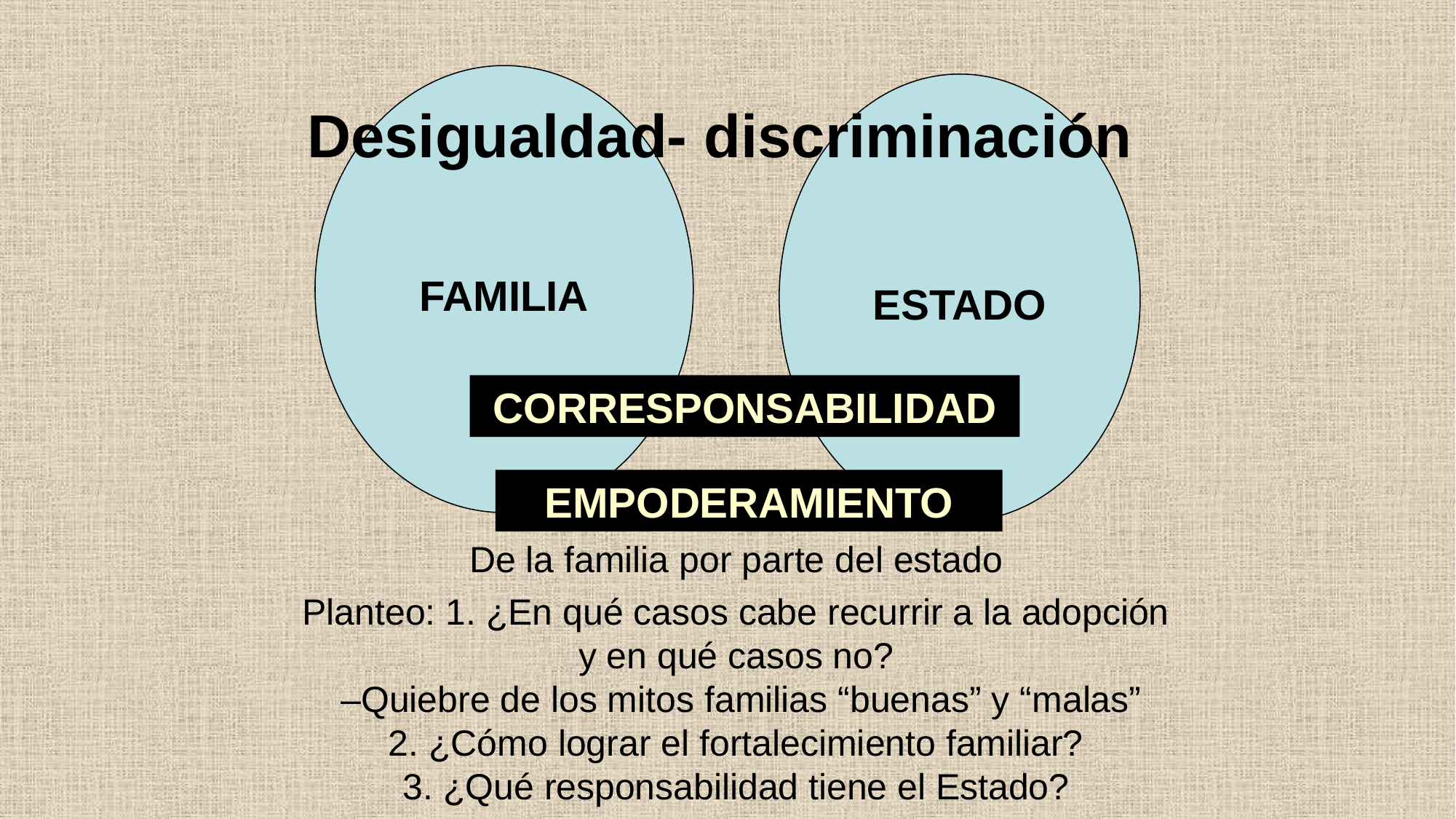

# Desigualdad- discriminación

FAMILIA
ESTADO
CORRESPONSABILIDAD
EMPODERAMIENTO
De la familia por parte del estado

Planteo: 1. ¿En qué casos cabe recurrir a la adopción y en qué casos no?
 –Quiebre de los mitos familias “buenas” y “malas”
2. ¿Cómo lograr el fortalecimiento familiar?
3. ¿Qué responsabilidad tiene el Estado?